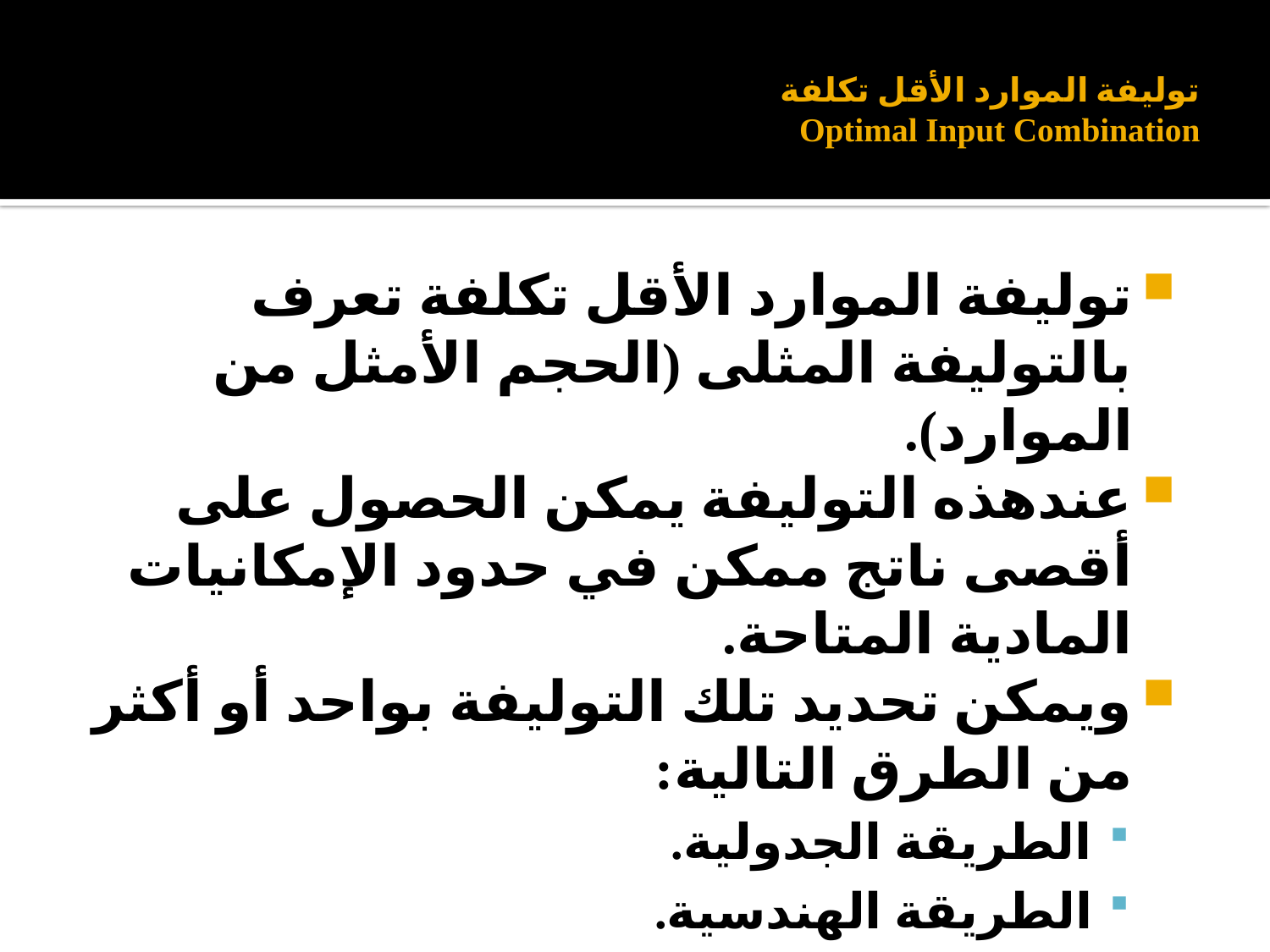

# توليفة الموارد الأقل تكلفة Optimal Input Combination
توليفة الموارد الأقل تكلفة تعرف بالتوليفة المثلى (الحجم الأمثل من الموارد).
عندهذه التوليفة يمكن الحصول على أقصى ناتج ممكن في حدود الإمكانيات المادية المتاحة.
ويمكن تحديد تلك التوليفة بواحد أو أكثر من الطرق التالية:
الطريقة الجدولية.
الطريقة الهندسية.
الطريقة الجبرية.